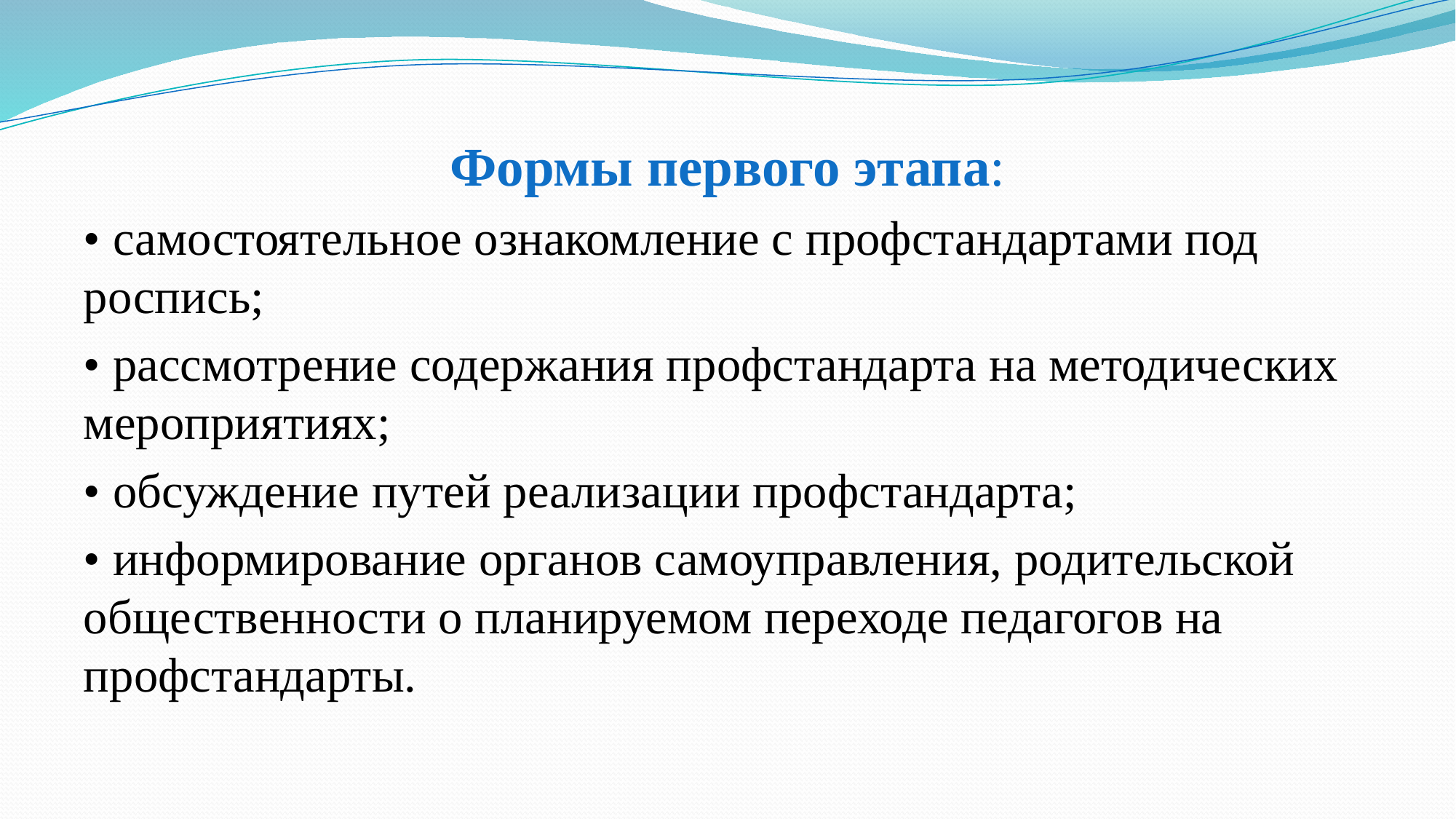

Формы первого этапа:
• самостоятельное ознакомление с профстандартами под роспись;
• рассмотрение содержания профстандарта на методических мероприятиях;
• обсуждение путей реализации профстандарта;
• информирование органов самоуправления, родительской общественности о планируемом переходе педагогов на профстандарты.